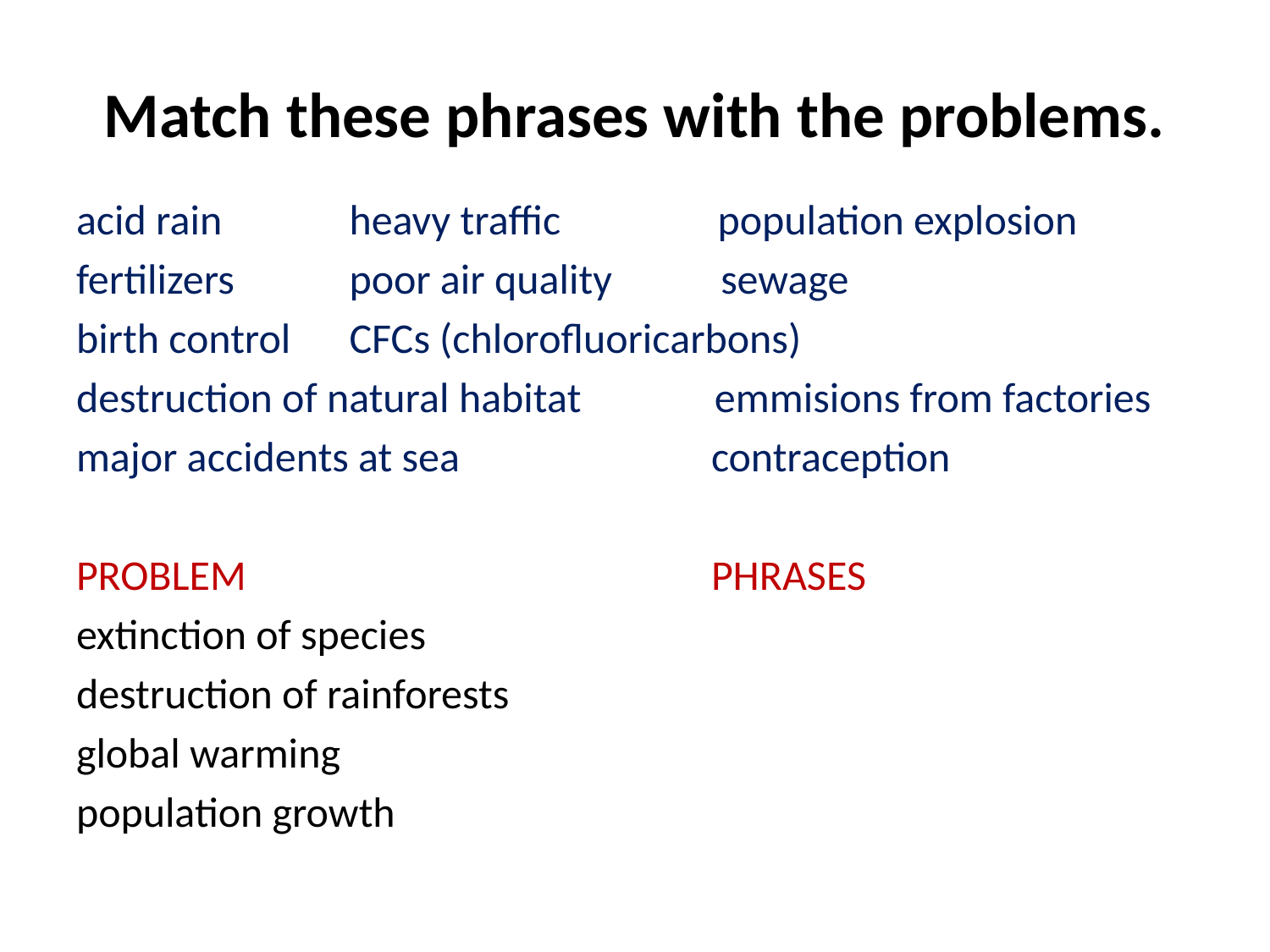

# Match these phrases with the problems.
acid rain	  heavy traffic	              population explosion
fertilizers	  poor air quality	 sewage
birth control	  CFCs (chlorofluoricarbons)
destruction of natural habitat              emmisions from factories
major accidents at sea		contraception

PROBLEM				PHRASES
extinction of species
destruction of rainforests
global warming
population growth